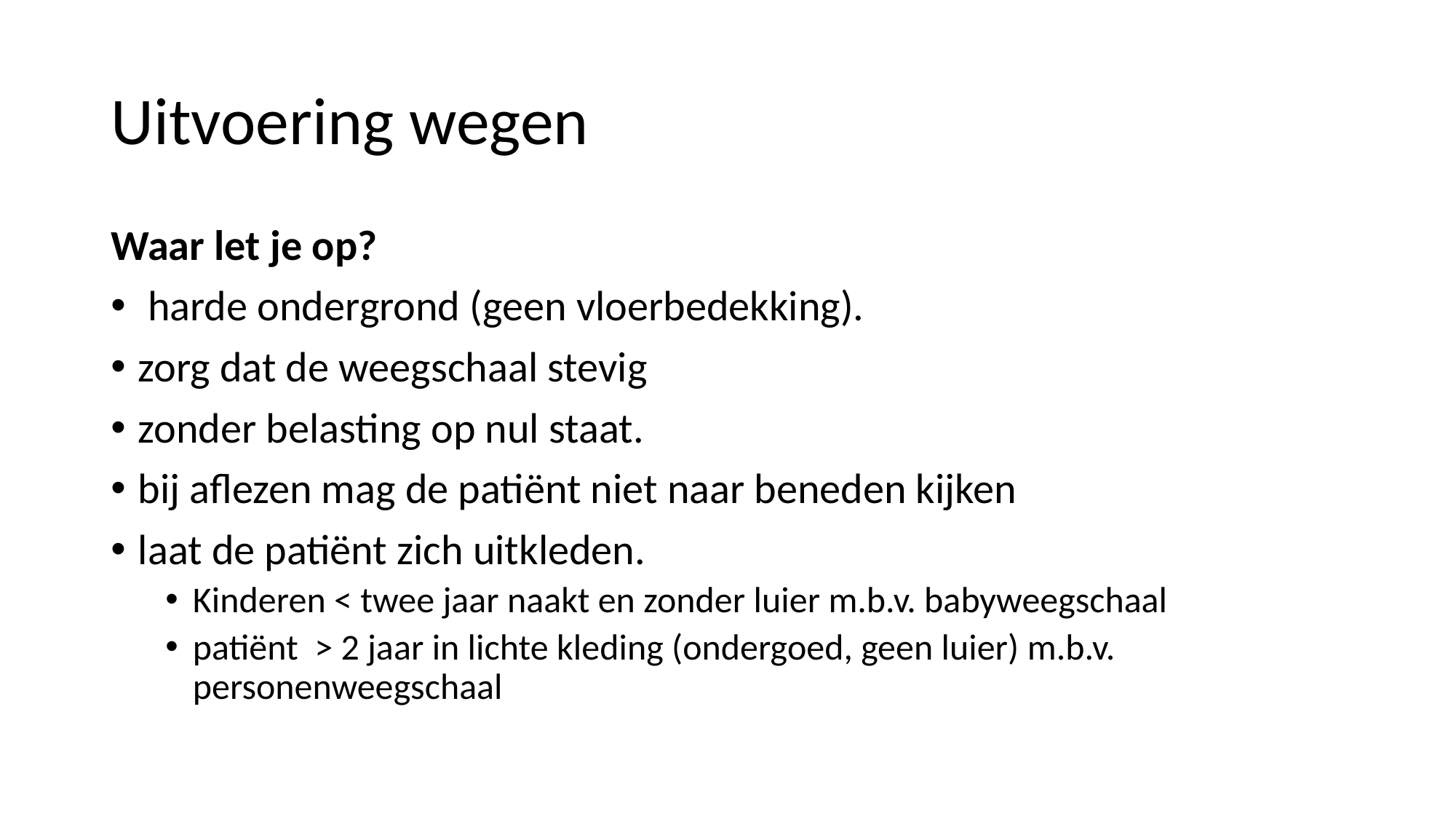

# Uitvoering wegen
Waar let je op?
 harde ondergrond (geen vloerbedekking).
zorg dat de weegschaal stevig
zonder belasting op nul staat.
bij aflezen mag de patiënt niet naar beneden kijken
laat de patiënt zich uitkleden.
Kinderen < twee jaar naakt en zonder luier m.b.v. babyweegschaal
patiënt  > 2 jaar in lichte kleding (ondergoed, geen luier) m.b.v. personenweegschaal